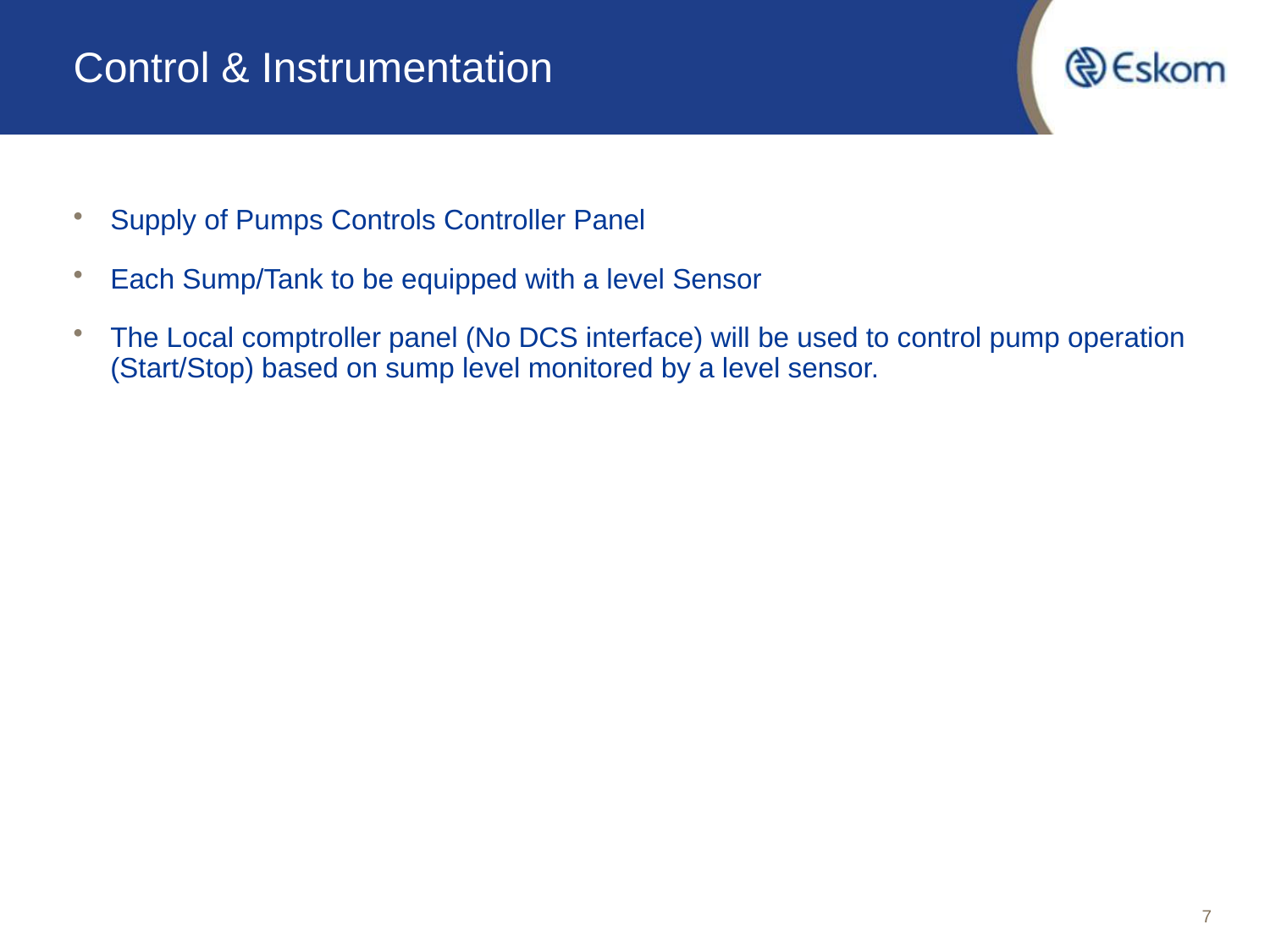

# Control & Instrumentation
Supply of Pumps Controls Controller Panel
Each Sump/Tank to be equipped with a level Sensor
The Local comptroller panel (No DCS interface) will be used to control pump operation (Start/Stop) based on sump level monitored by a level sensor.

7